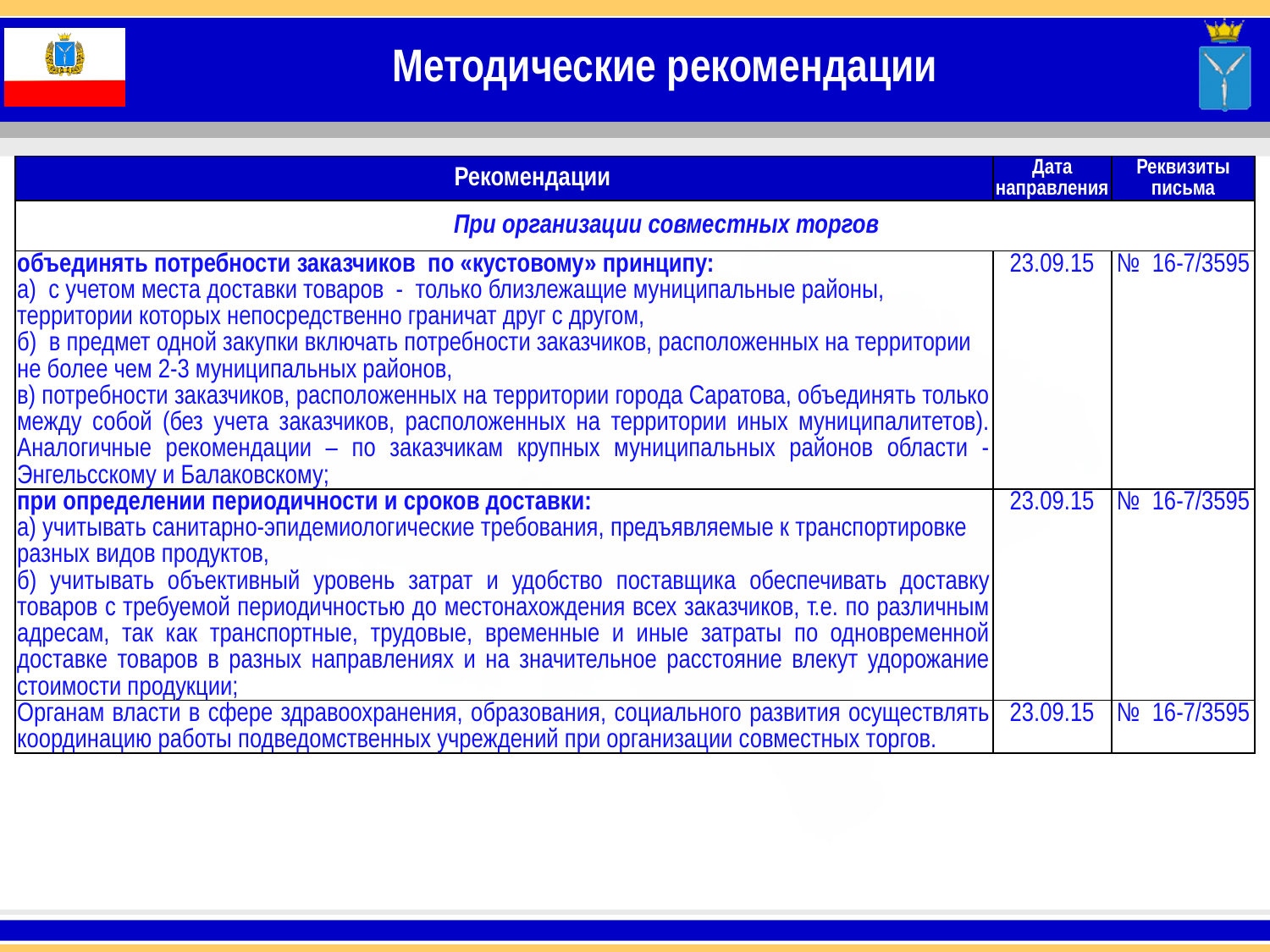

Методические рекомендации
| Рекомендации | Дата направления | Реквизиты письма |
| --- | --- | --- |
| При организации совместных торгов |  |  |
| объединять потребности заказчиков по «кустовому» принципу: а) с учетом места доставки товаров - только близлежащие муниципальные районы, территории которых непосредственно граничат друг с другом, б) в предмет одной закупки включать потребности заказчиков, расположенных на территории не более чем 2-3 муниципальных районов, в) потребности заказчиков, расположенных на территории города Саратова, объединять только между собой (без учета заказчиков, расположенных на территории иных муниципалитетов). Аналогичные рекомендации – по заказчикам крупных муниципальных районов области - Энгельсскому и Балаковскому; | 23.09.15 | № 16-7/3595 |
| при определении периодичности и сроков доставки: а) учитывать санитарно-эпидемиологические требования, предъявляемые к транспортировке разных видов продуктов, б) учитывать объективный уровень затрат и удобство поставщика обеспечивать доставку товаров с требуемой периодичностью до местонахождения всех заказчиков, т.е. по различным адресам, так как транспортные, трудовые, временные и иные затраты по одновременной доставке товаров в разных направлениях и на значительное расстояние влекут удорожание стоимости продукции; | 23.09.15 | № 16-7/3595 |
| Органам власти в сфере здравоохранения, образования, социального развития осуществлять координацию работы подведомственных учреждений при организации совместных торгов. | 23.09.15 | № 16-7/3595 |